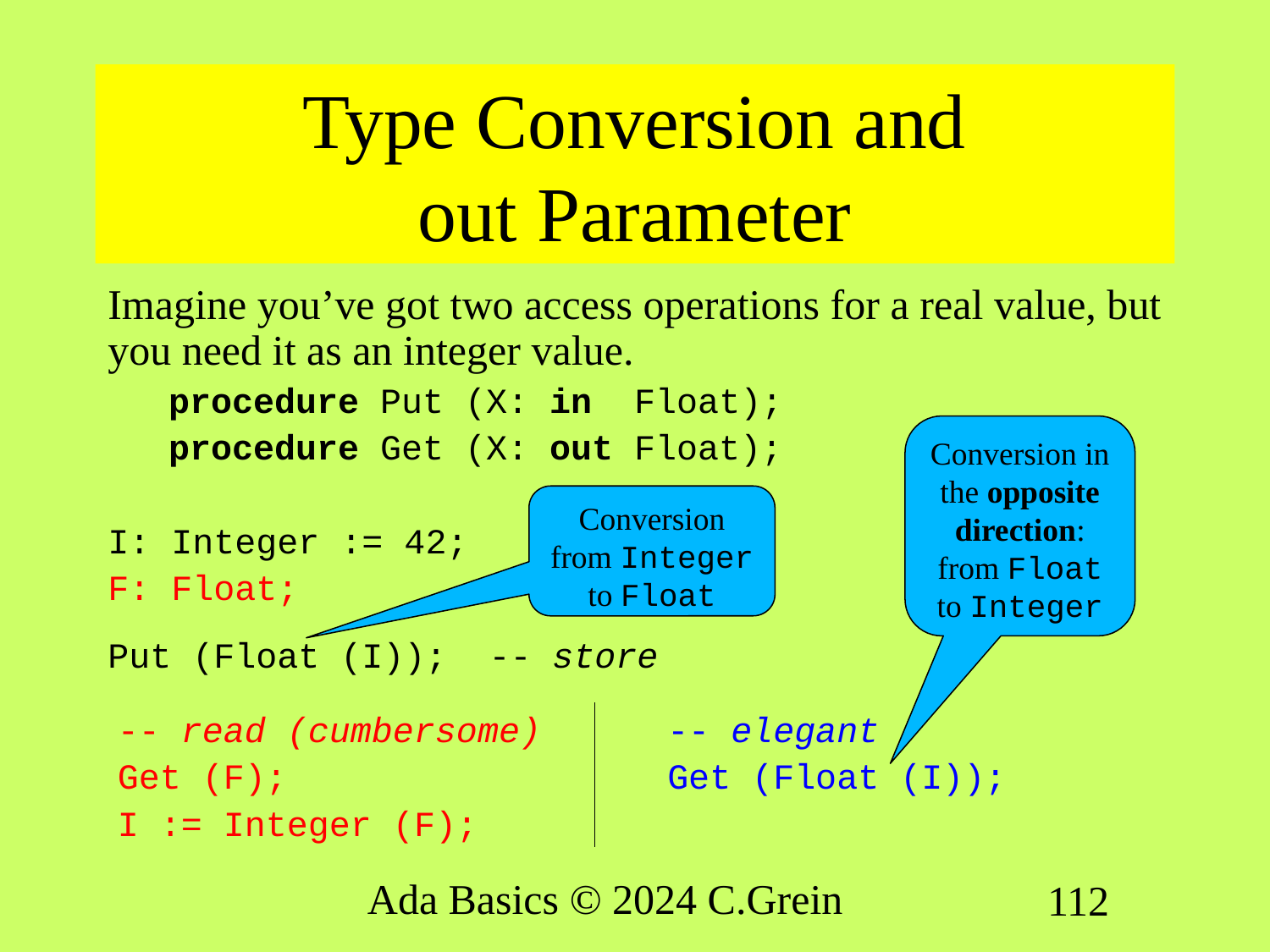

# Type Conversion and out Parameter
Imagine you’ve got two access operations for a real value, but you need it as an integer value.
procedure Put (X: in  Float);
procedure Get (X: out Float);

I: Integer := 42;
F: Float;

Put (Float (I));  -- store
Conversion in the opposite direction: from Float to Integer
Conversion from Integer to Float
-- read (cumbersome)
Get (F);
I := Integer (F);
-- elegant
Get (Float (I));
Ada Basics © 2024 C.Grein
112